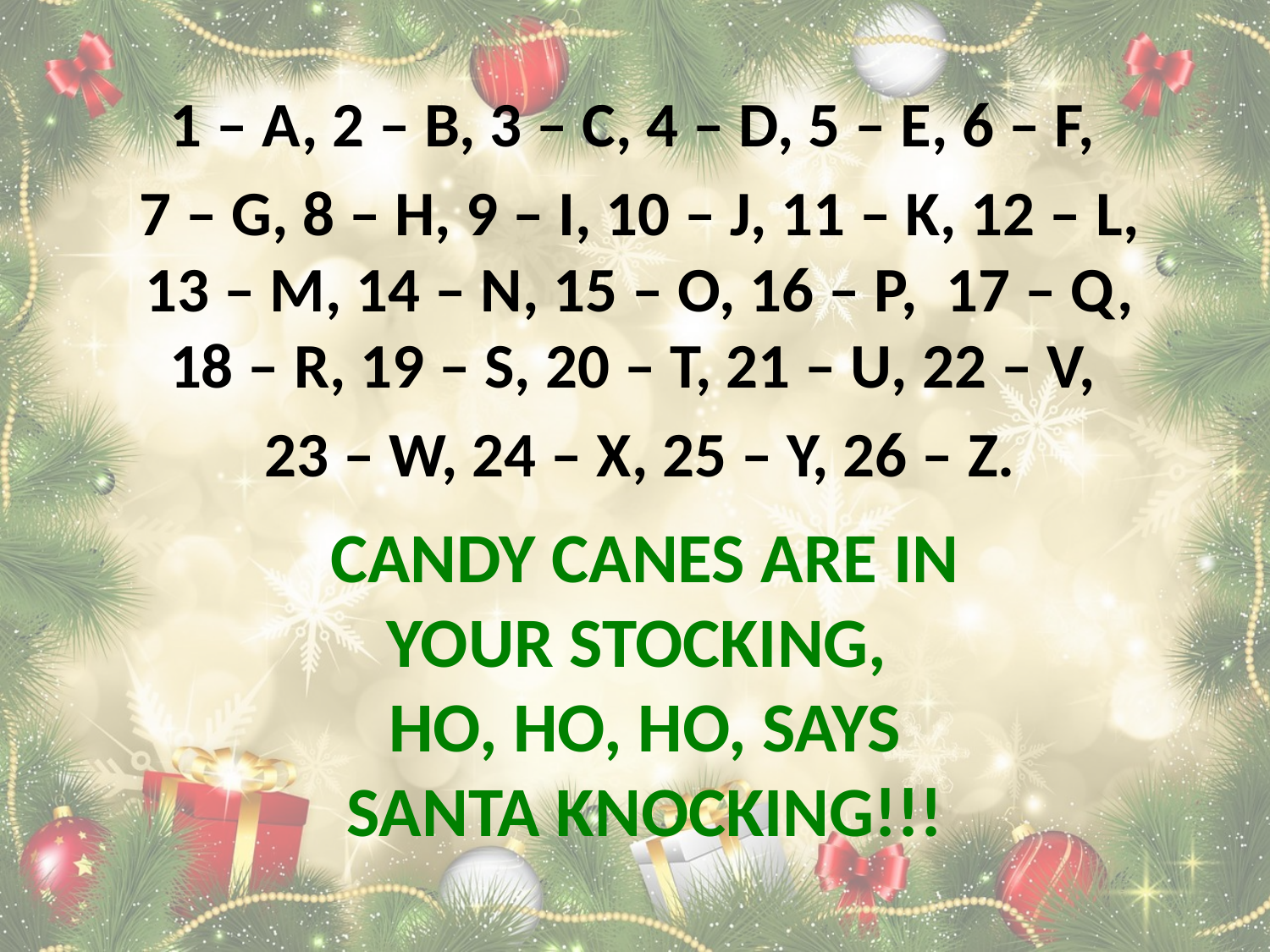

1 – A, 2 – B, 3 – C, 4 – D, 5 – E, 6 – F,
7 – G, 8 – H, 9 – I, 10 – J, 11 – K, 12 – L, 13 – M, 14 – N, 15 – O, 16 – P,  17 – Q, 18 – R, 19 – S, 20 – T, 21 – U, 22 – V,
23 – W, 24 – X, 25 – Y, 26 – Z.
# CANDY CANES ARE IN YOUR STOCKING, HO, HO, HO, SAYS SANTA KNOCKING!!!